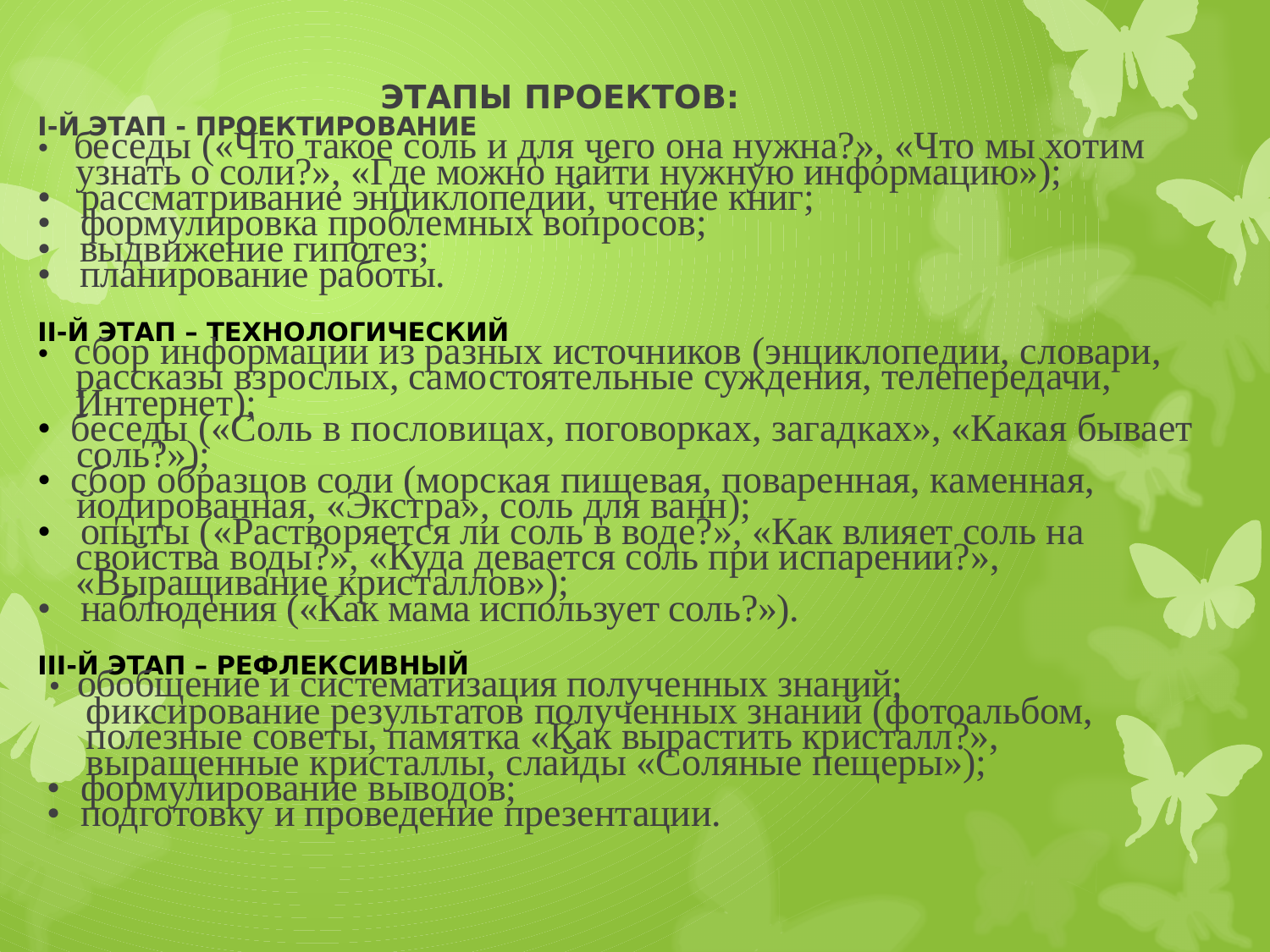

# ЭТАПЫ ПРОЕКТОВ: I-Й ЭТАП - ПРОЕКТИРОВАНИЕ •   беседы («Что такое соль и для чего она нужна?», «Что мы хотим узнать о соли?», «Где можно найти нужную информацию»); •   рассматривание энциклопедий, чтение книг; •   формулировка проблемных вопросов; •   выдвижение гипотез; •   планирование работы. II-Й ЭТАП – ТЕХНОЛОГИЧЕСКИЙ •   сбор информации из разных источников (энциклопедии, словари, рассказы взрослых, самостоятельные суждения, телепередачи, Интернет); •  беседы («Соль в пословицах, поговорках, загадках», «Какая бывает соль?»); •  сбор образцов соли (морская пищевая, поваренная, каменная, йодированная, «Экстра», соль для ванн); •   опыты («Растворяется ли соль в воде?», «Как влияет соль на свойства воды?», «Куда девается соль при испарении?», «Выращивание кристаллов»); •   наблюдения («Как мама использует соль?»). III-Й ЭТАП – РЕФЛЕКСИВНЫЙ •  обобщение и систематизация полученных знаний; фиксирование результатов полученных знаний (фотоальбом, полезные советы, памятка «Как вырастить кристалл?», выращенные кристаллы, слайды «Соляные пещеры»); •  формулирование выводов; •  подготовку и проведение презентации.